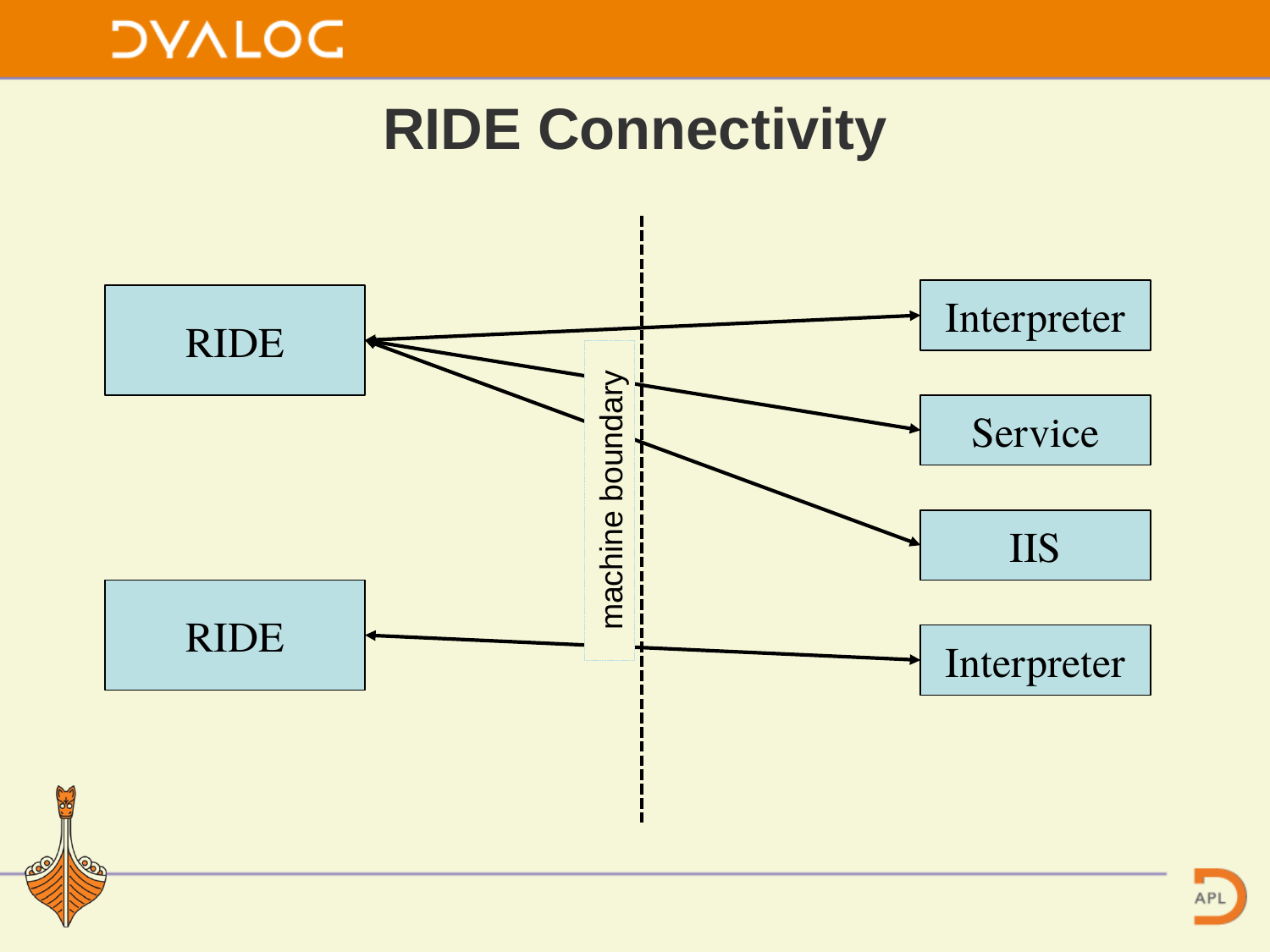

# RIDE Connectivity
Interpreter
RIDE
Service
machine boundary
IIS
RIDE
Interpreter